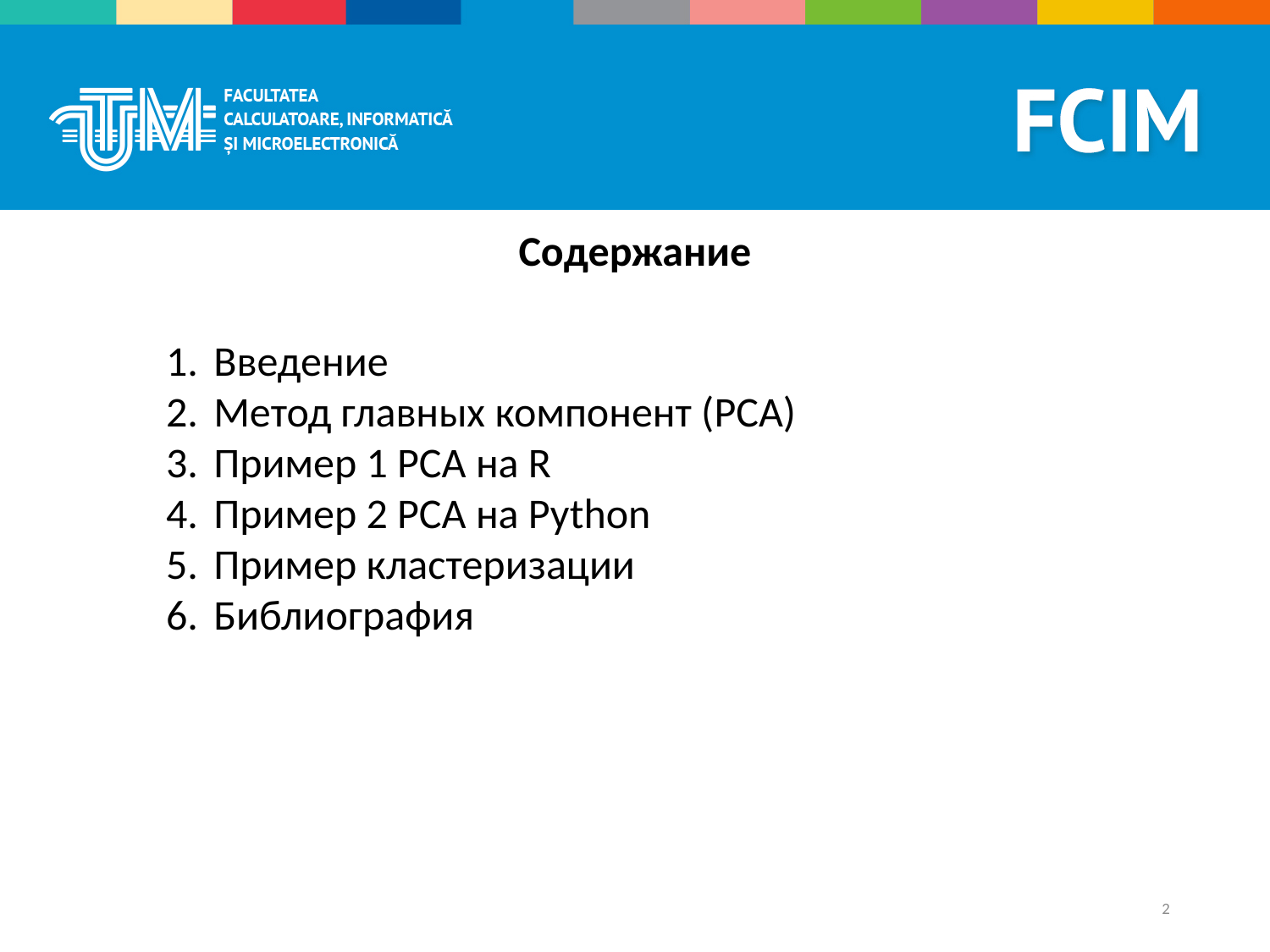

Содержание
Введение
Метод главных компонент (PCA)
Пример 1 PCA на R
Пример 2 PCA на Python
Пример кластеризации
Библиография
2